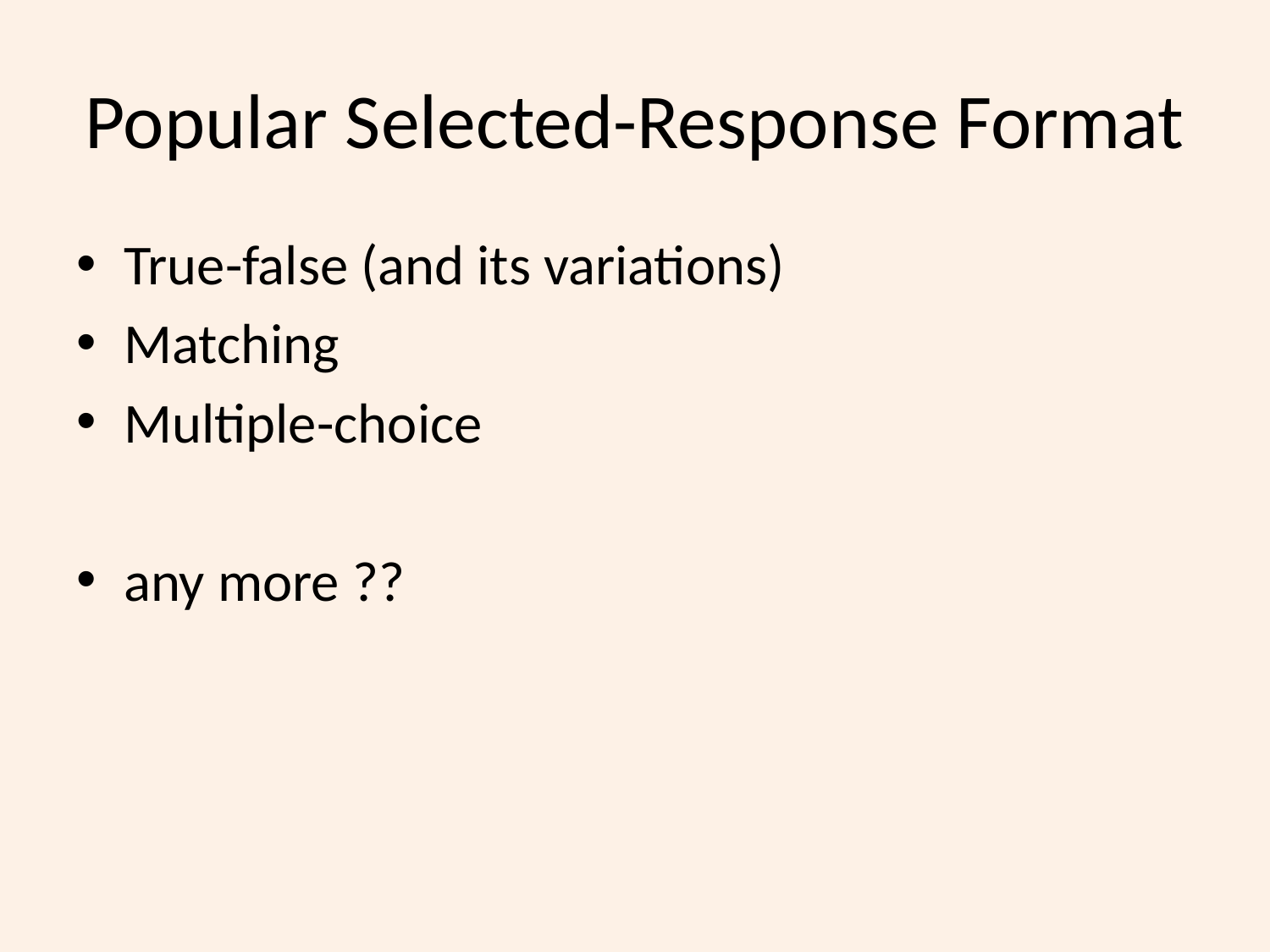

# Popular Selected-Response Format
True-false (and its variations)
Matching
Multiple-choice

any more ??